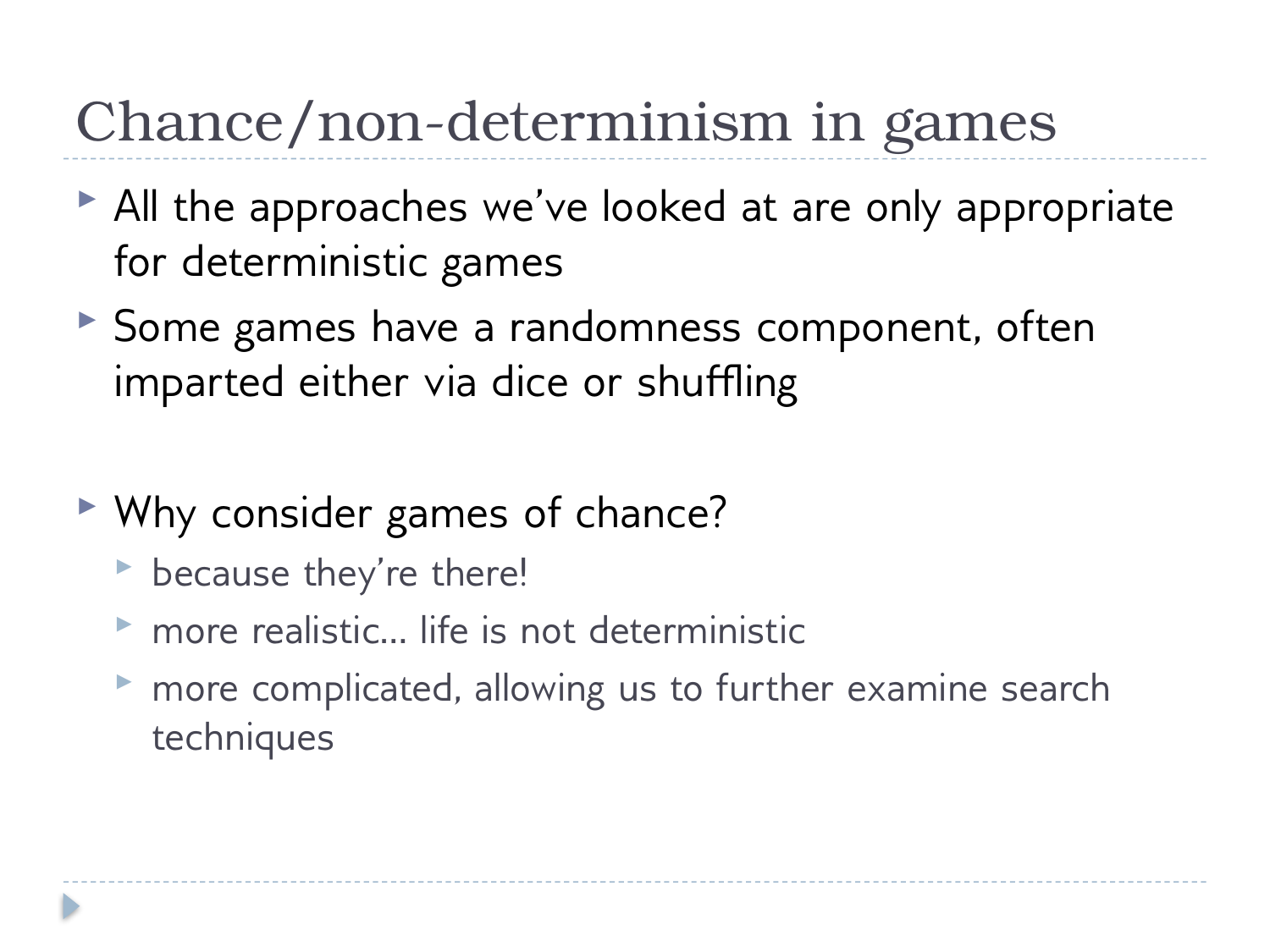

# Chance/non-determinism in games
All the approaches we’ve looked at are only appropriate for deterministic games
Some games have a randomness component, often imparted either via dice or shuffling

Why consider games of chance?
because they’re there!
more realistic… life is not deterministic
more complicated, allowing us to further examine search techniques